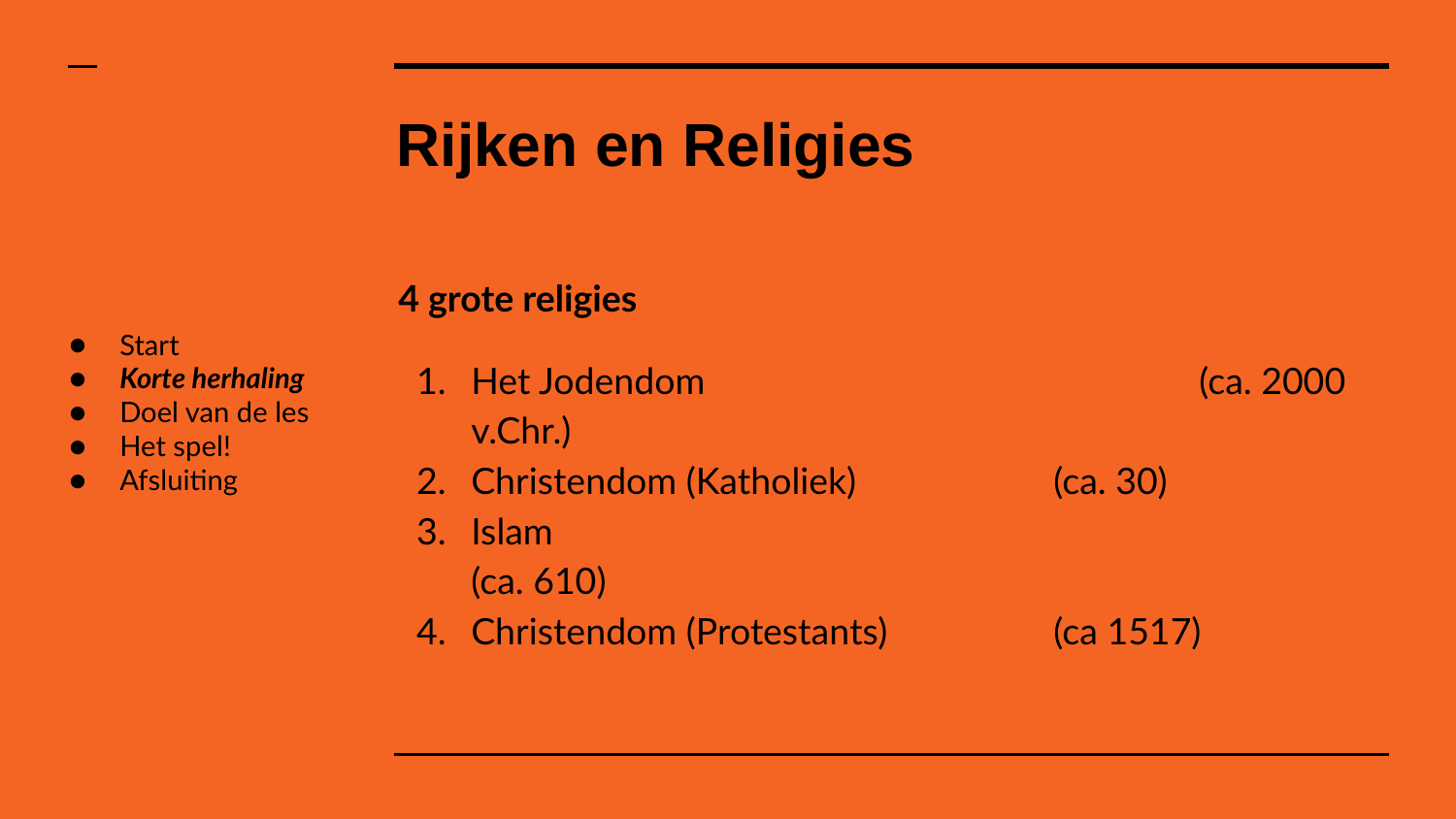

# Rijken en Religies
4 grote religies
Het Jodendom				(ca. 2000 v.Chr.)
Christendom (Katholiek)		(ca. 30)
Islam						(ca. 610)
Christendom (Protestants)		(ca 1517)
Start
Korte herhaling
Doel van de les
Het spel!
Afsluiting